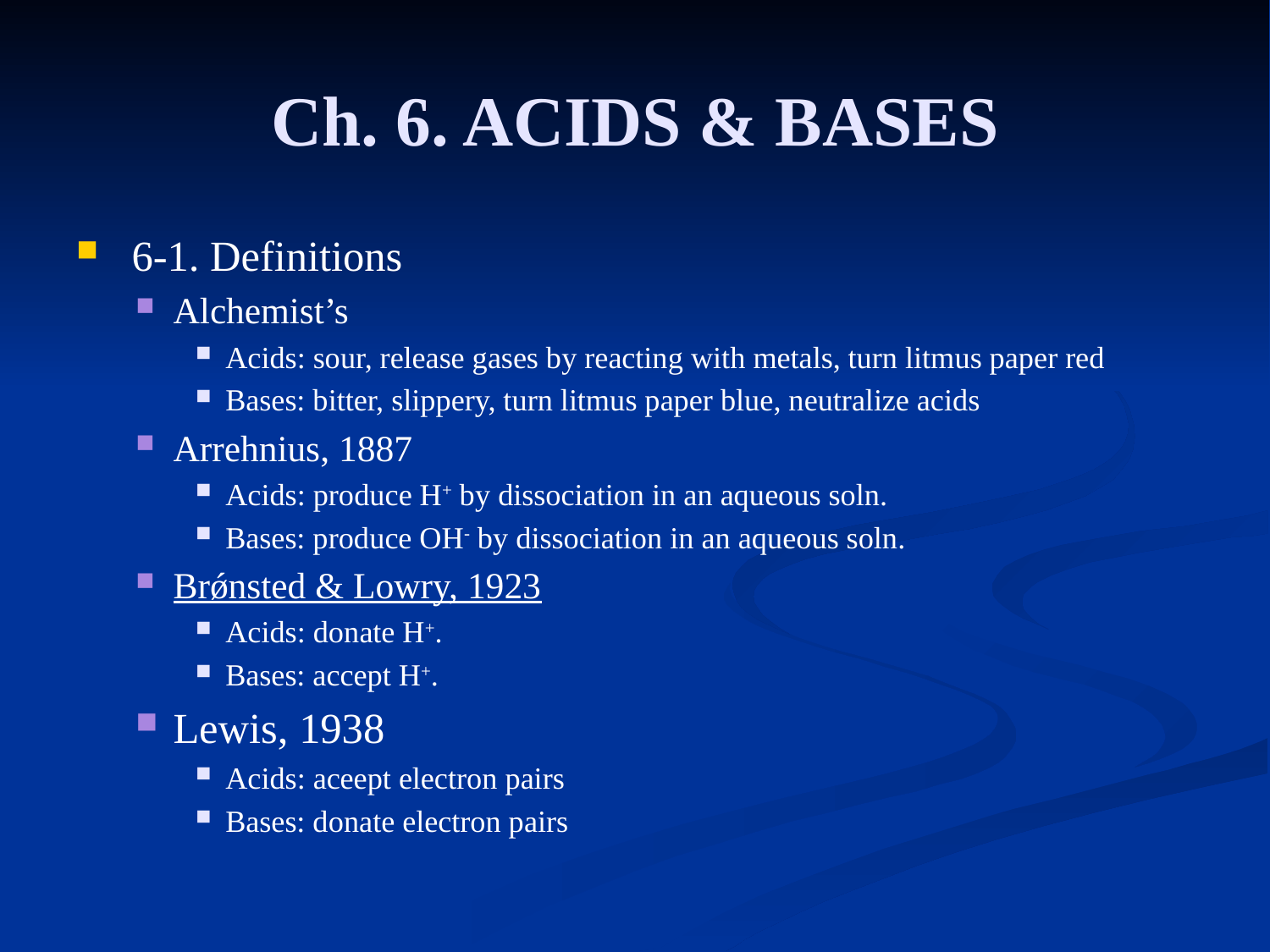

# Ch. 6. ACIDS & BASES
 6-1. Definitions
Alchemist’s
Acids: sour, release gases by reacting with metals, turn litmus paper red
Bases: bitter, slippery, turn litmus paper blue, neutralize acids
Arrehnius, 1887
Acids: produce H+ by dissociation in an aqueous soln.
Bases: produce OH- by dissociation in an aqueous soln.
Brǿnsted & Lowry, 1923
Acids: donate H+.
Bases: accept H+.
Lewis, 1938
Acids: aceept electron pairs
Bases: donate electron pairs